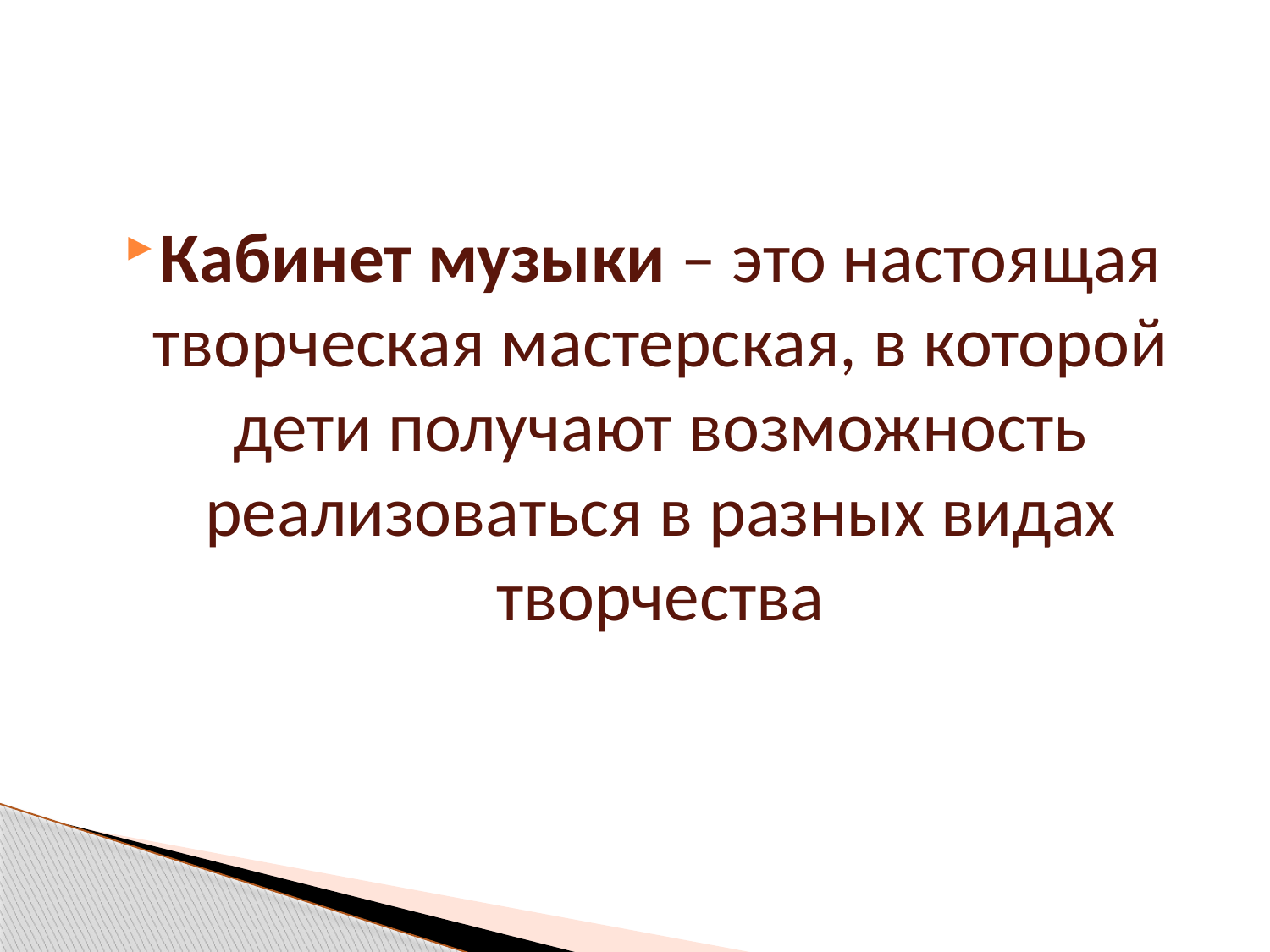

#
Кабинет музыки – это настоящая творческая мастерская, в которой дети получают возможность реализоваться в разных видах творчества